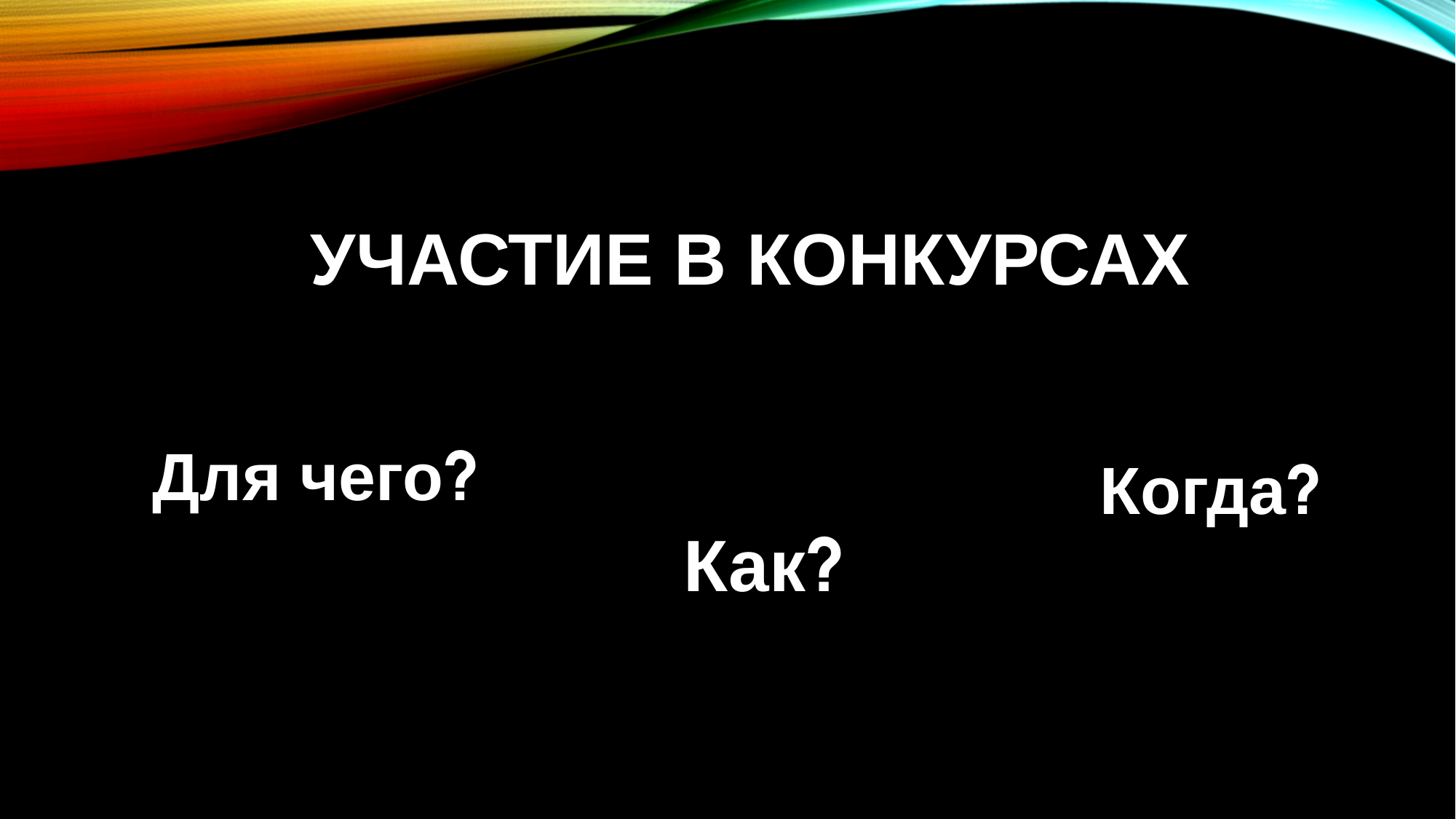

# Участие в конкурсах
Для чего?
Когда?
Как?